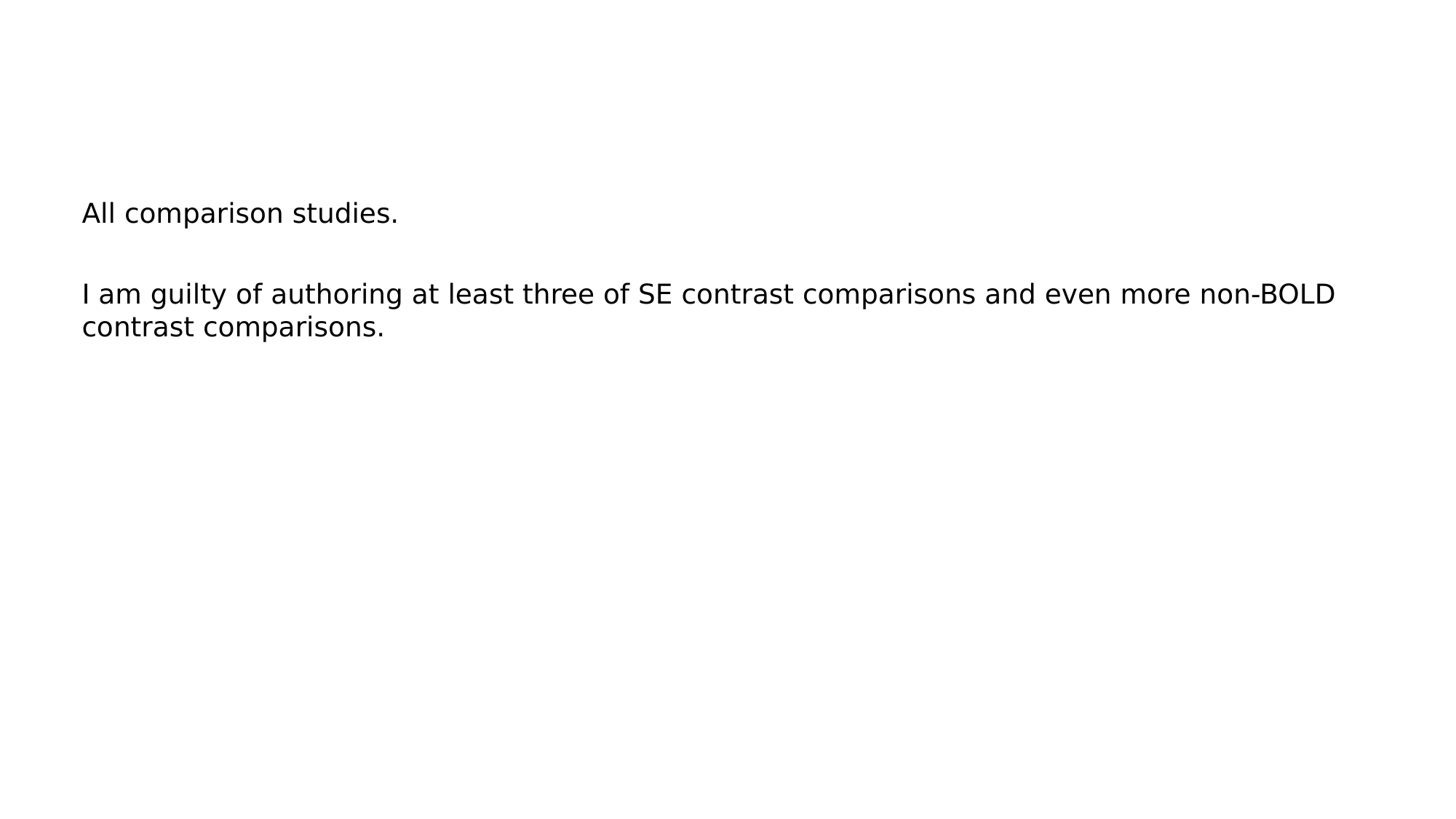

#
All comparison studies.

I am guilty of authoring at least three of SE contrast comparisons and even more non-BOLD contrast comparisons.